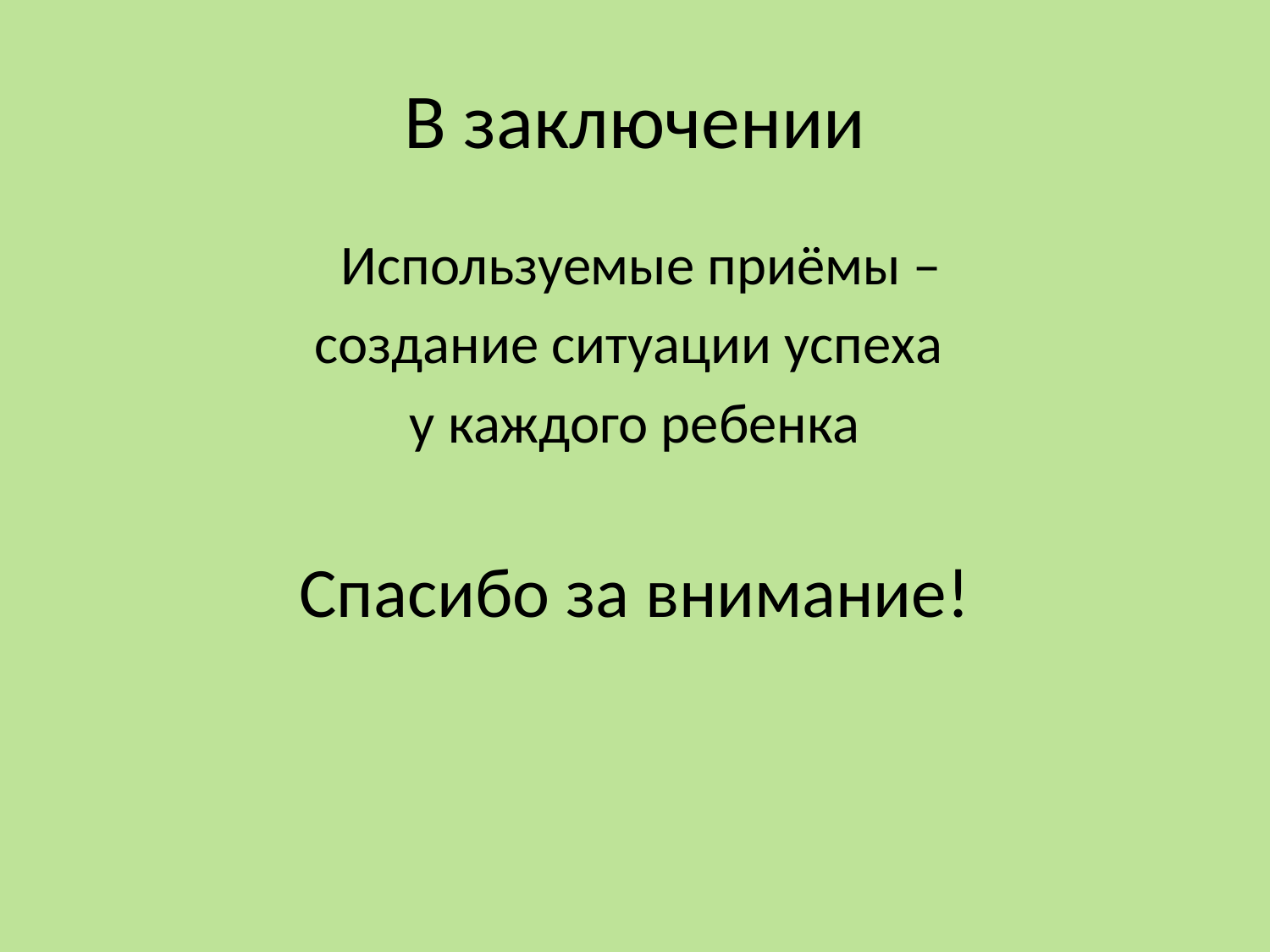

# В заключении
  Используемые приёмы –
создание ситуации успеха
у каждого ребенка

Спасибо за внимание!